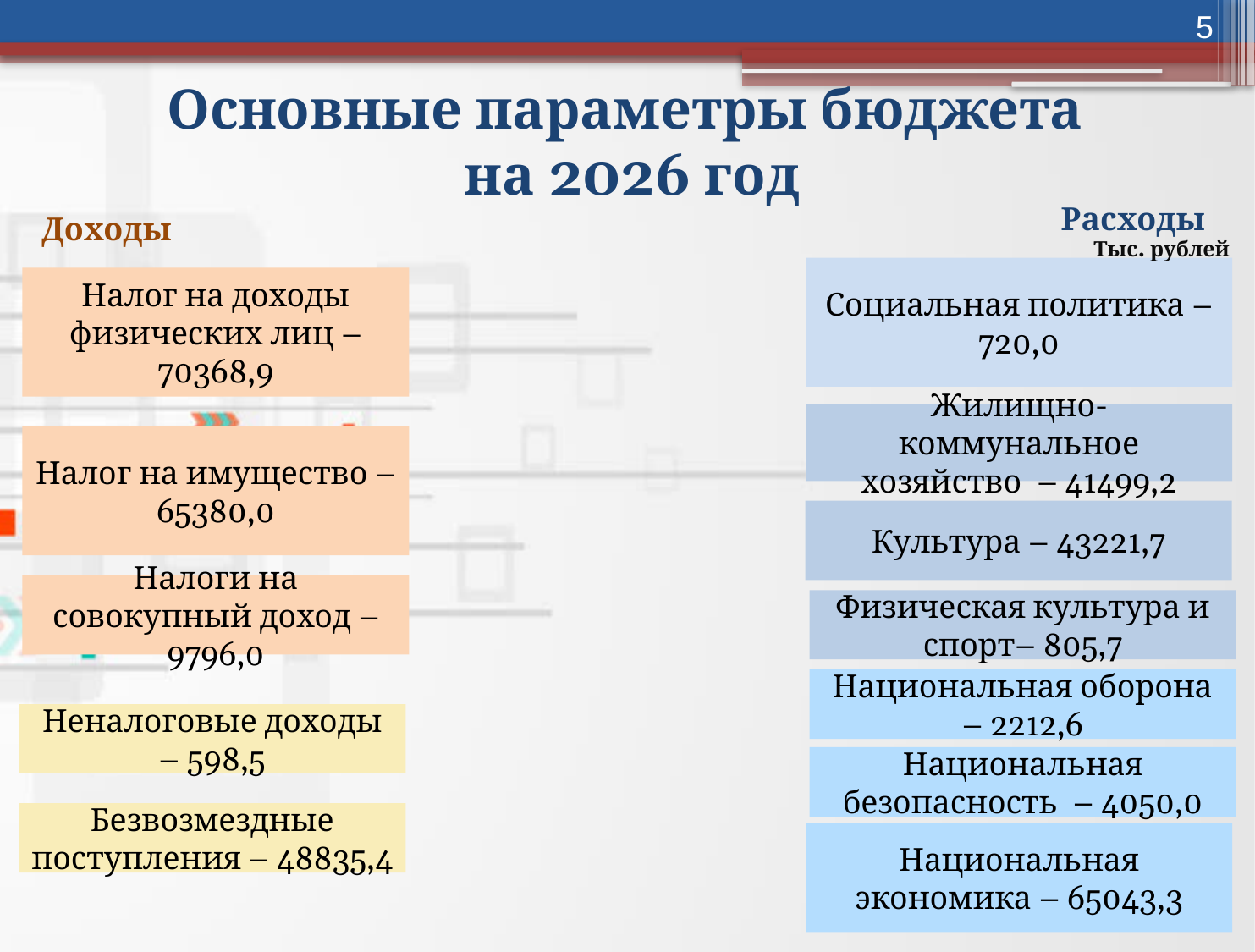

5
Основные параметры бюджета
на 2026 год

Расходы
Доходы
Тыс. рублей
Социальная политика – 720,0
Налог на доходы физических лиц – 70368,9
Жилищно-коммунальное хозяйство  – 41499,2
Налог на имущество – 65380,0
Культура – 43221,7
Налоги на совокупный доход – 9796,0
Физическая культура и спорт– 805,7
Национальная оборона – 2212,6
Неналоговые доходы – 598,5
Национальная безопасность  – 4050,0
Безвозмездные поступления – 48835,4
Национальная экономика – 65043,3